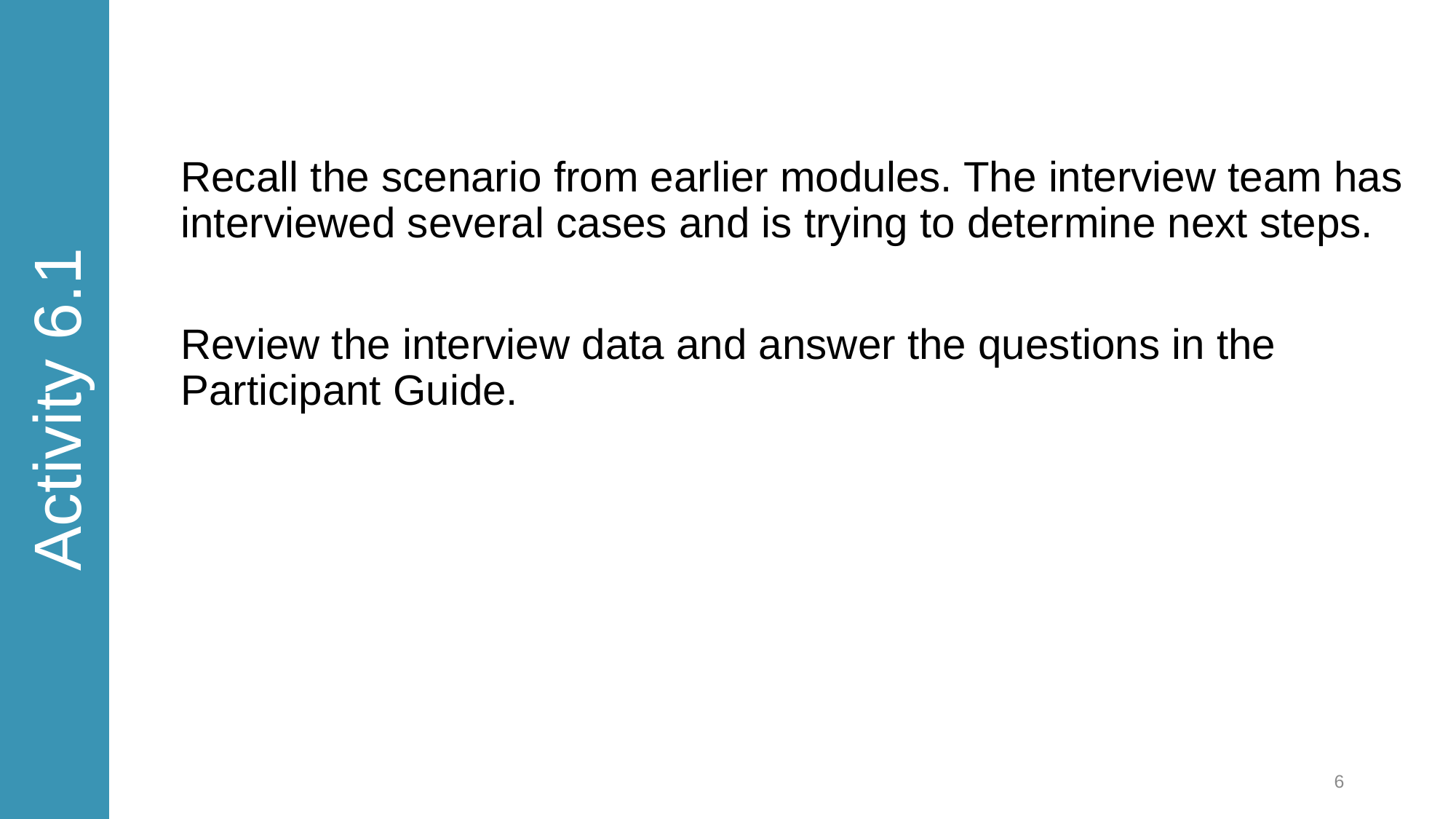

Activity 6.1
Recall the scenario from earlier modules. The interview team has interviewed several cases and is trying to determine next steps.

Review the interview data and answer the questions in the Participant Guide.
6